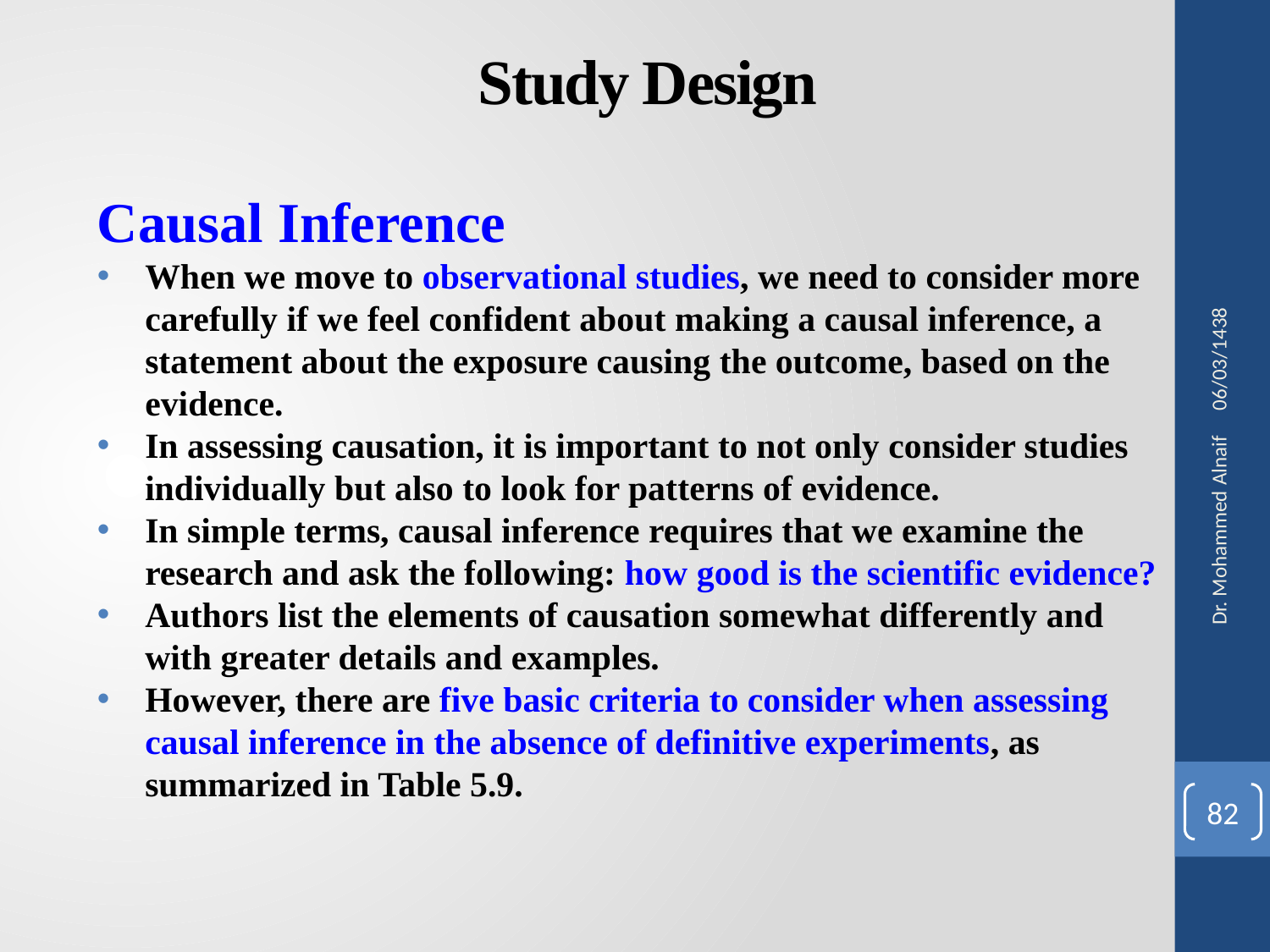

# Study Design
Causal Inference
When we move to observational studies, we need to consider more carefully if we feel confident about making a causal inference, a statement about the exposure causing the outcome, based on the evidence.
In assessing causation, it is important to not only consider studies individually but also to look for patterns of evidence.
In simple terms, causal inference requires that we examine the research and ask the following: how good is the scientific evidence?
Authors list the elements of causation somewhat differently and with greater details and examples.
However, there are five basic criteria to consider when assessing causal inference in the absence of definitive experiments, as summarized in Table 5.9.
06/03/1438
Dr. Mohammed Alnaif
82